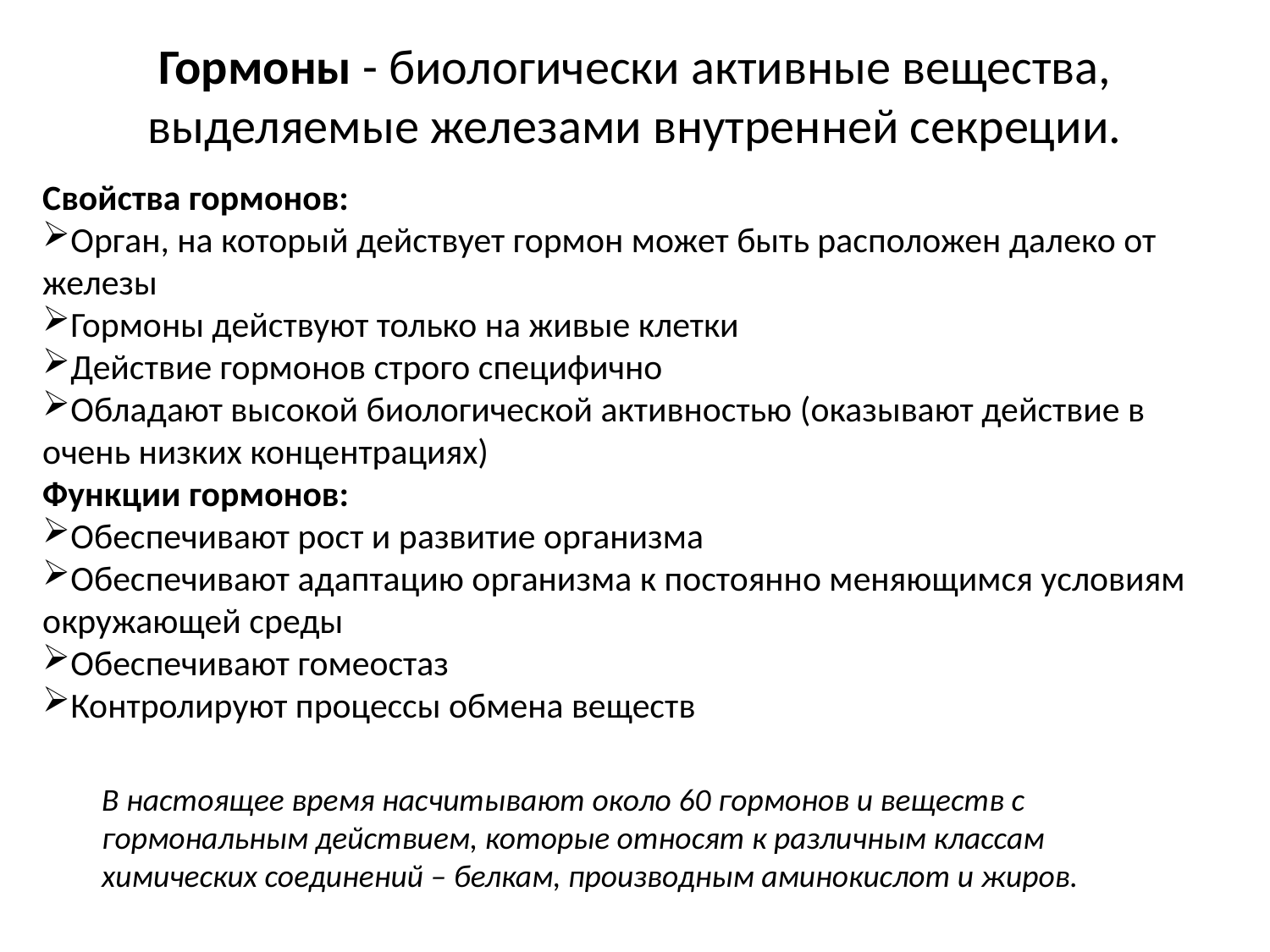

# Гормоны - биологически активные вещества, выделяемые железами внутренней секреции.
Свойства гормонов:
Орган, на который действует гормон может быть расположен далеко от железы
Гормоны действуют только на живые клетки
Действие гормонов строго специфично
Обладают высокой биологической активностью (оказывают действие в очень низких концентрациях)
Функции гормонов:
Обеспечивают рост и развитие организма
Обеспечивают адаптацию организма к постоянно меняющимся условиям окружающей среды
Обеспечивают гомеостаз
Контролируют процессы обмена веществ
В настоящее время насчитывают около 60 гормонов и веществ с гормональным действием, которые относят к различным классам химических соединений – белкам, производным аминокислот и жиров.